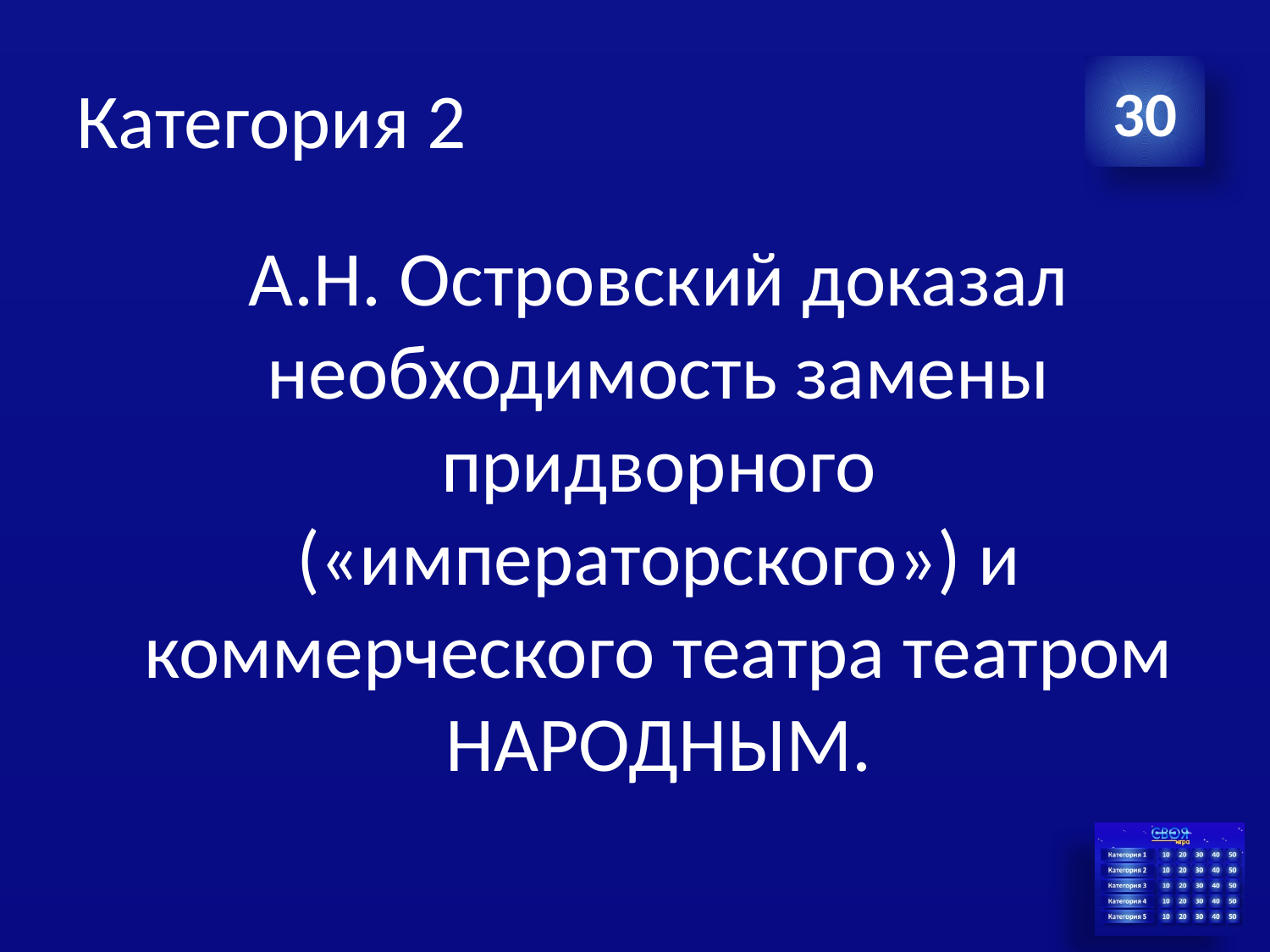

# Категория 2
30
	А.Н. Островский доказал необходимость замены придворного («императорского») и коммерческого театра театром НАРОДНЫМ.